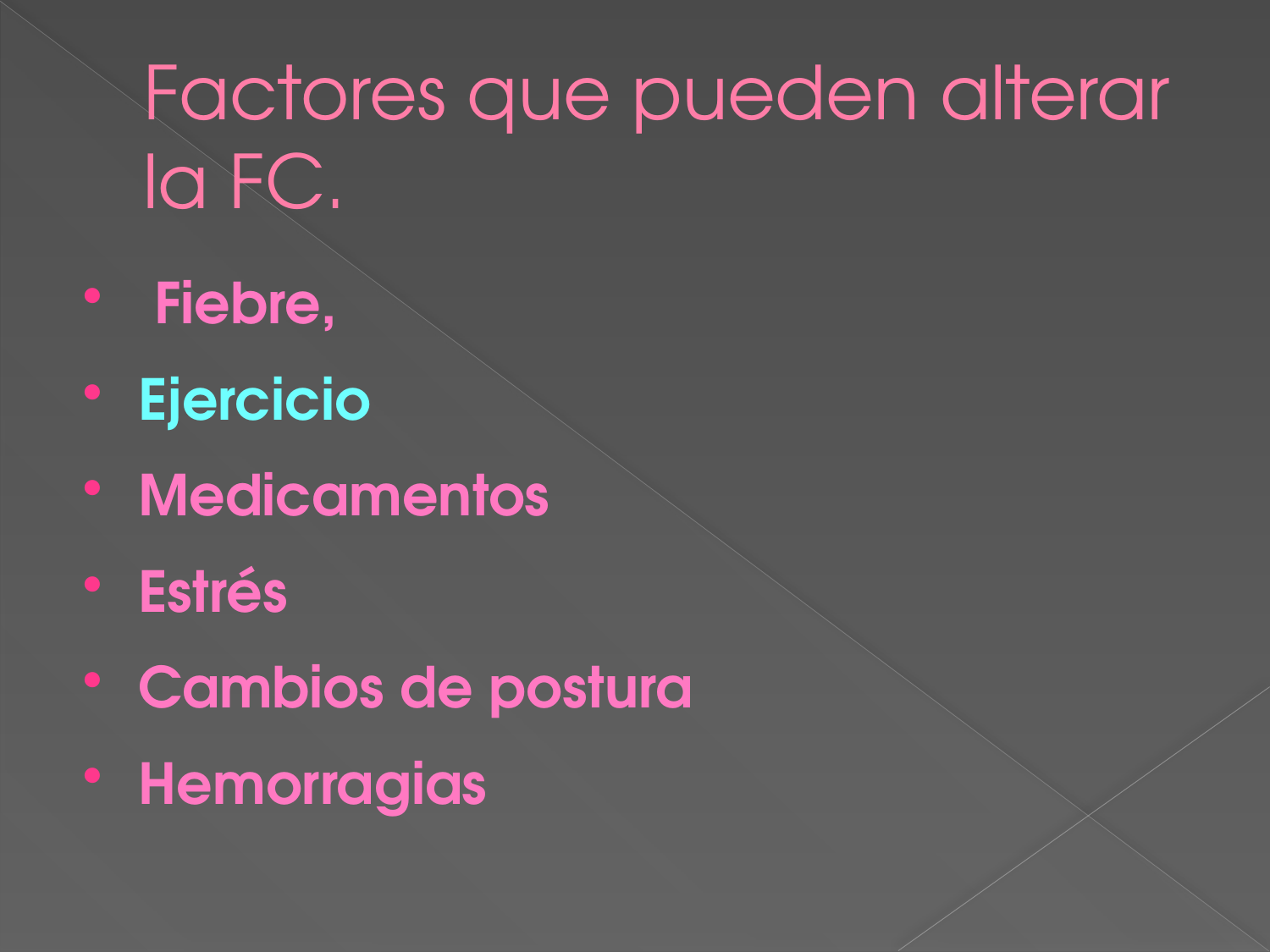

# Factores que pueden alterar la FC.
 Fiebre,
Ejercicio
Medicamentos
Estrés
Cambios de postura
Hemorragias